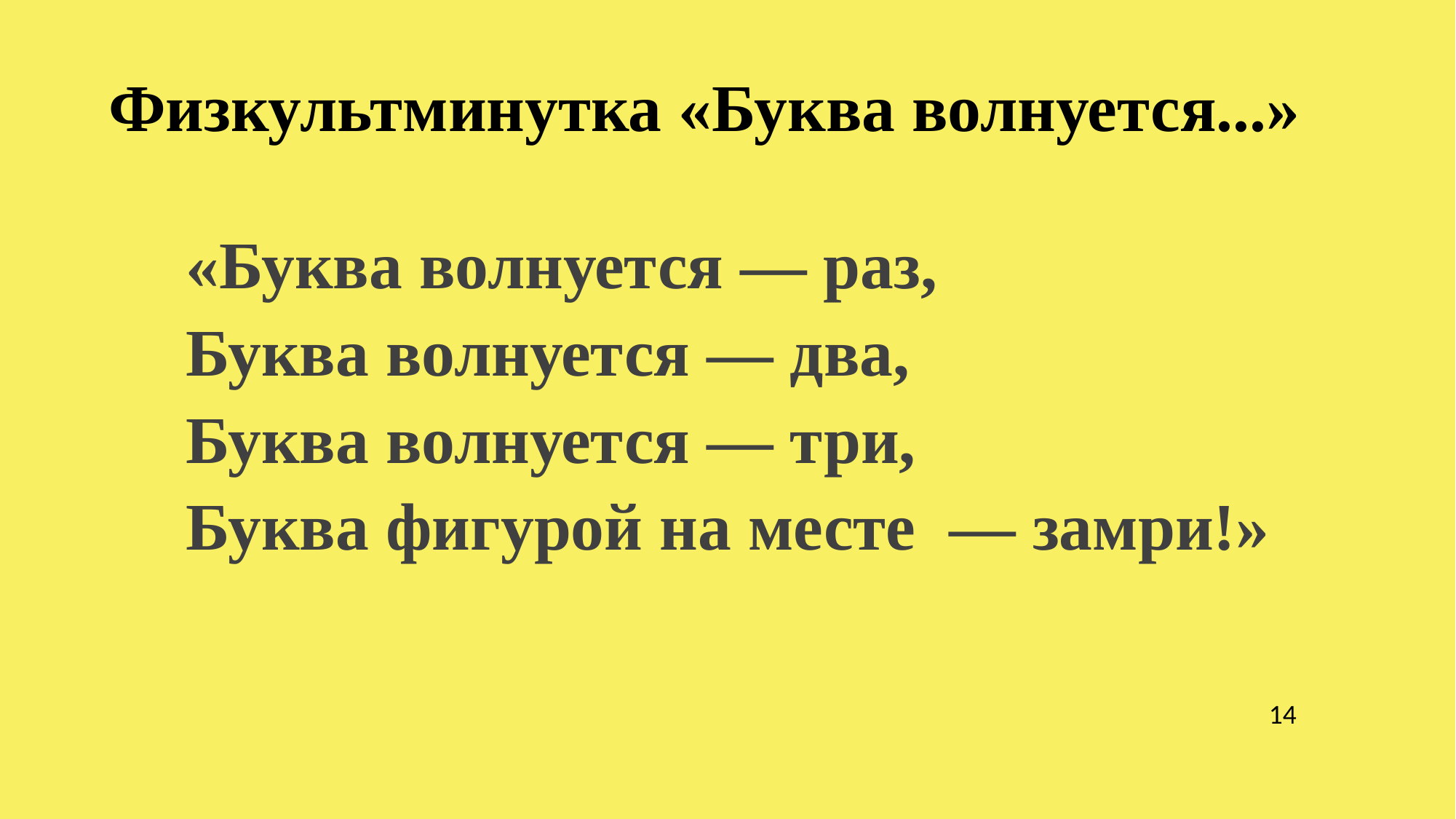

# Физкультминутка «Буква волнуется...»
«Буква волнуется — раз,
Буква волнуется — два,
Буква волнуется — три,
Буква фигурой на месте  — замри!»
14